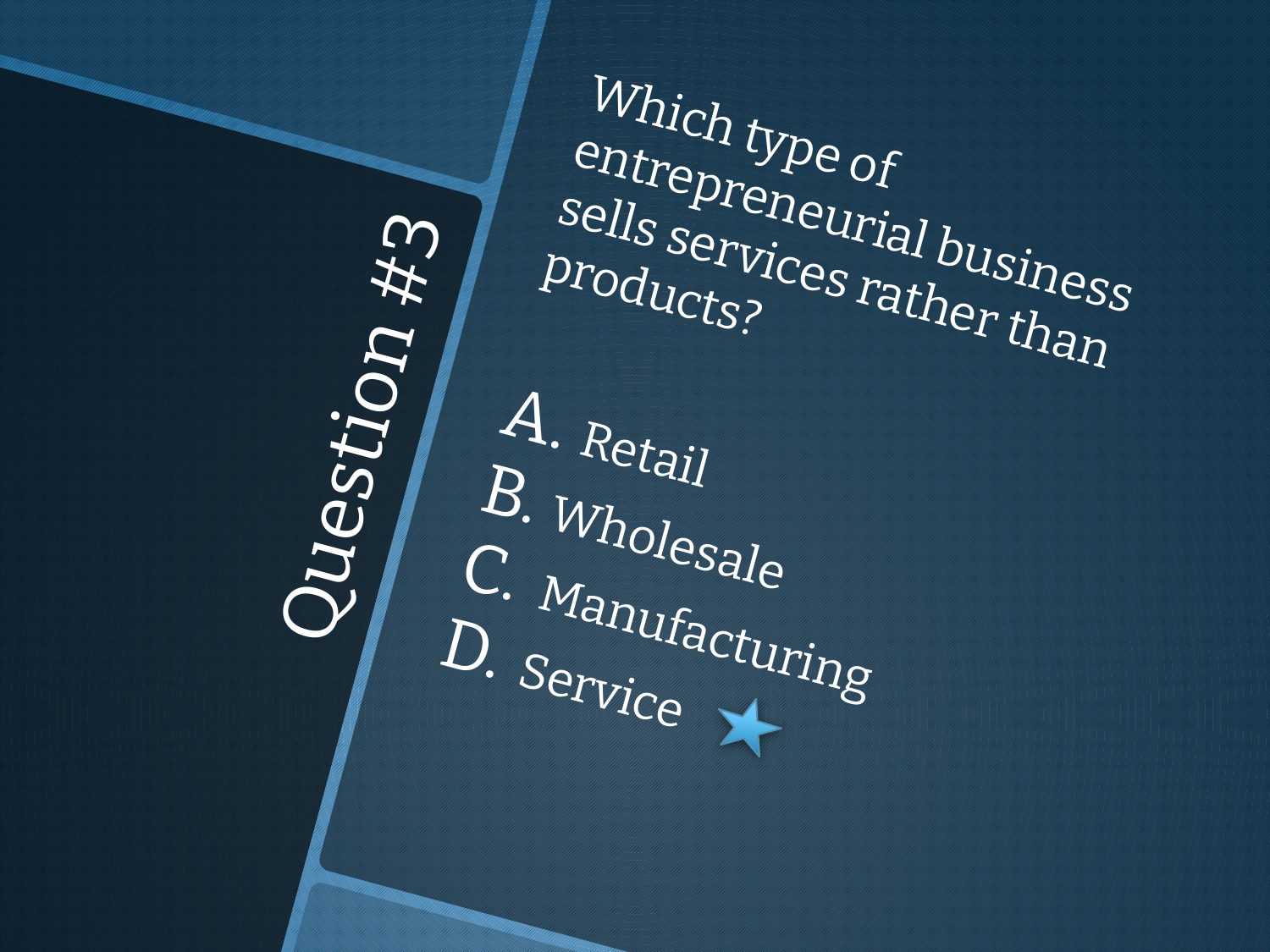

Which type of entrepreneurial business sells services rather than products?

 Retail
Wholesale
 Manufacturing
 Service

# Question #3